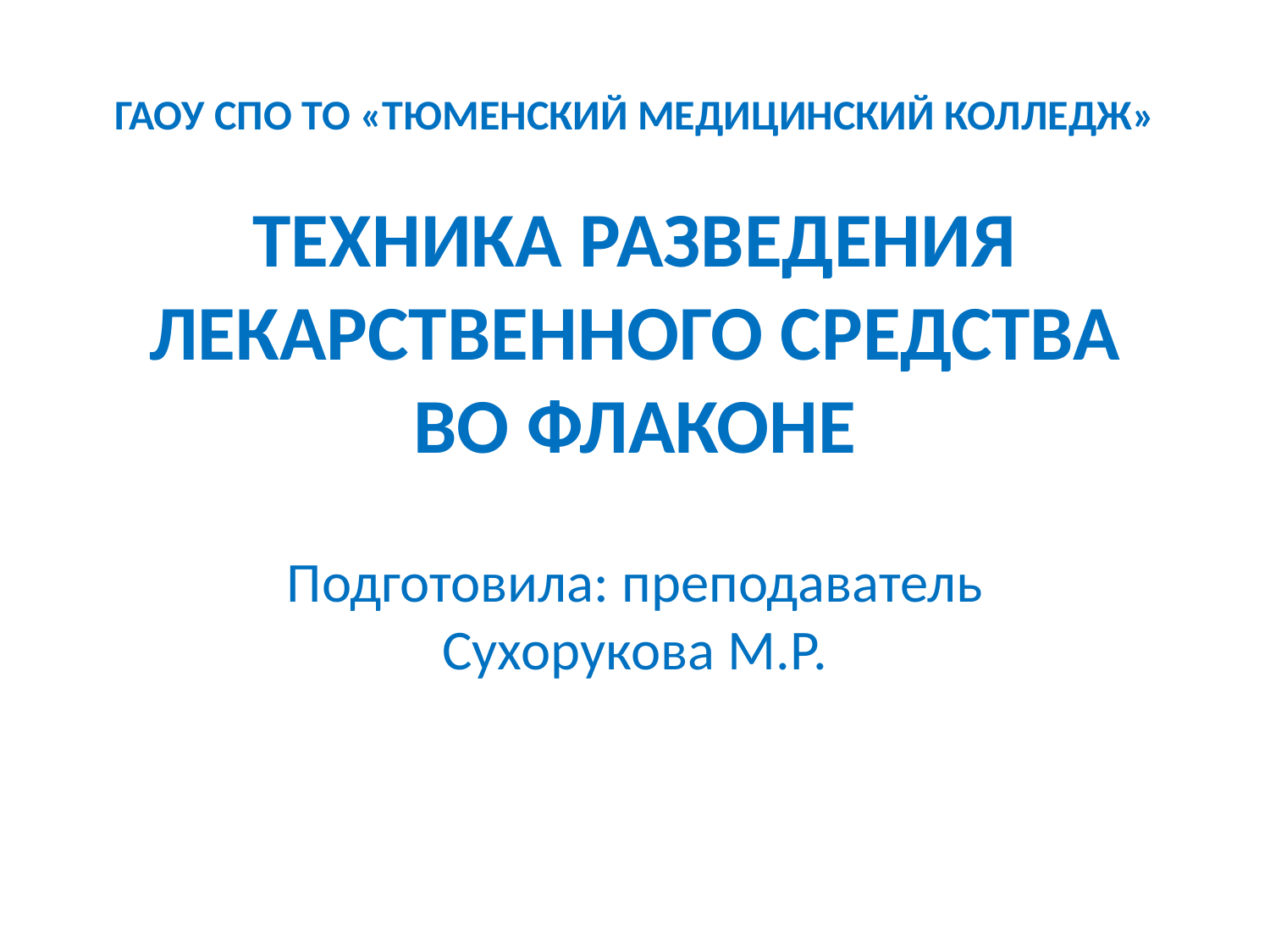

# ГАОУ СПО ТО «ТЮМЕНСКИЙ МЕДИЦИНСКИЙ КОЛЛЕДЖ» ТЕХНИКА РАЗВЕДЕНИЯ ЛЕКАРСТВЕННОГО СРЕДСТВА ВО ФЛАКОНЕ
Подготовила: преподаватель Сухорукова М.Р.